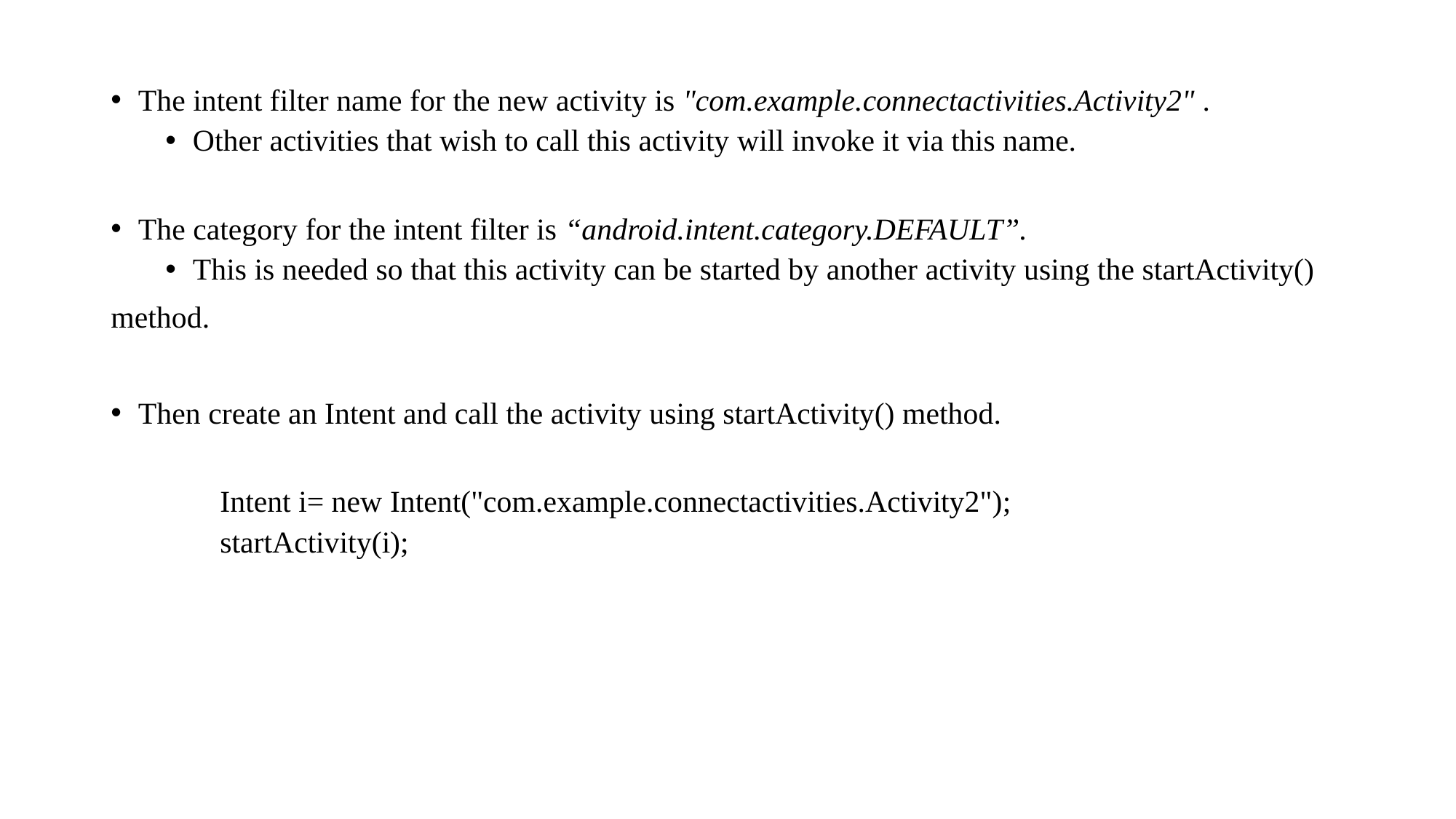

The intent filter name for the new activity is "com.example.connectactivities.Activity2" .
Other activities that wish to call this activity will invoke it via this name.

The category for the intent filter is “android.intent.category.DEFAULT”.
This is needed so that this activity can be started by another activity using the startActivity()
method.

Then create an Intent and call the activity using startActivity() method.

Intent i= new Intent("com.example.connectactivities.Activity2");
startActivity(i);